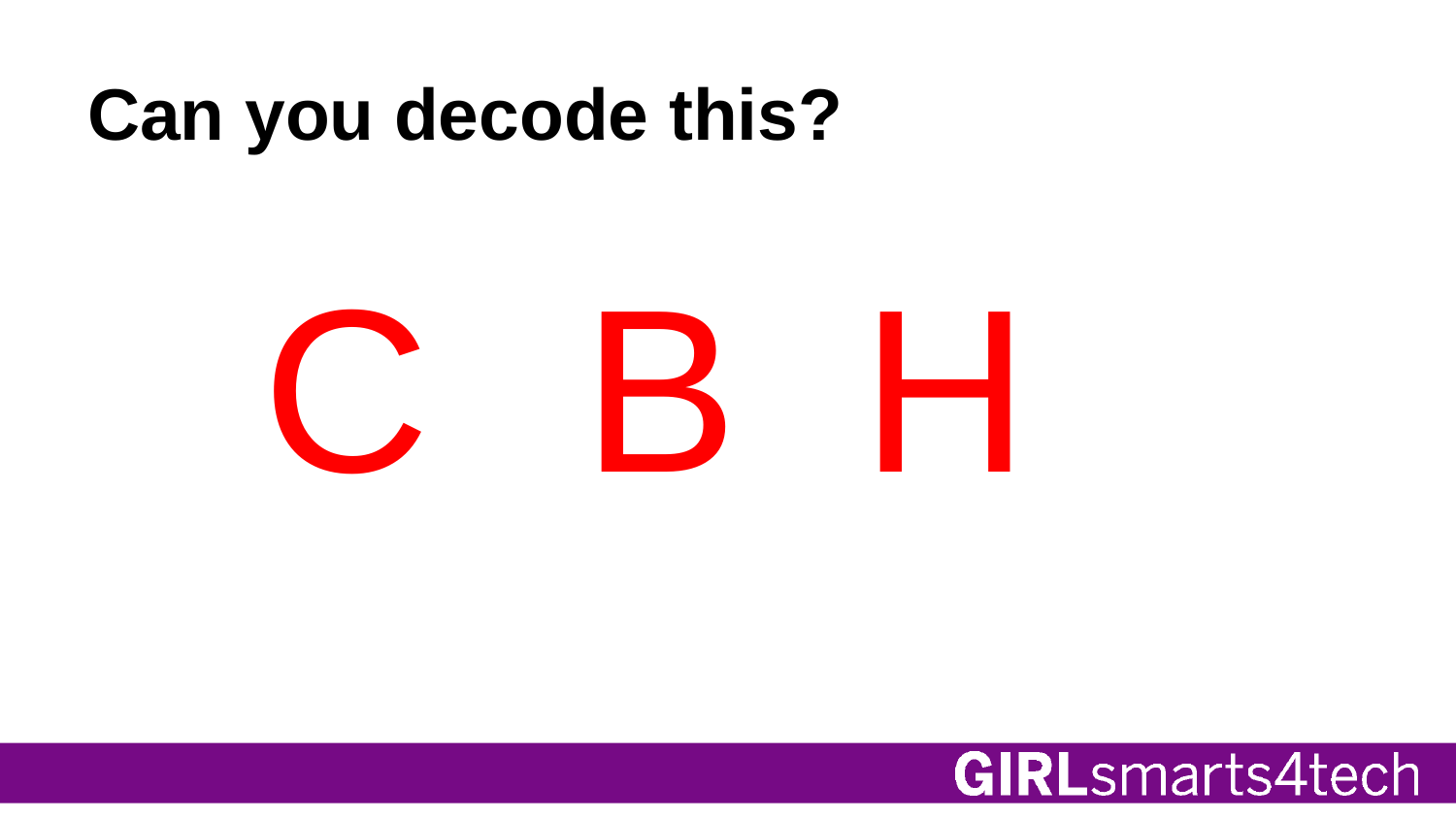

# Can you decode this?
C
H
B